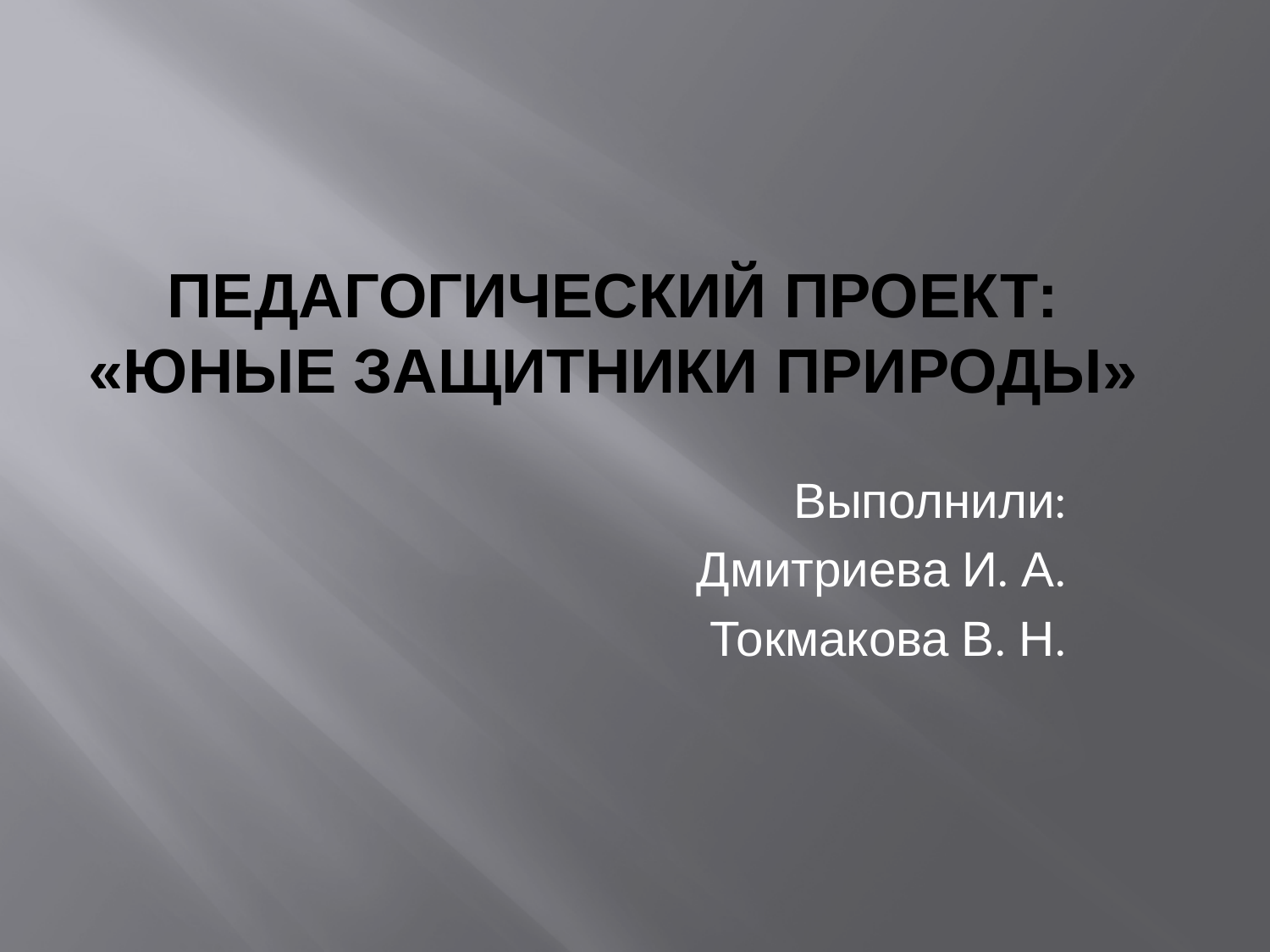

# Педагогический проект: «Юные защитники природы»
Выполнили:
 Дмитриева И. А.
Токмакова В. Н.